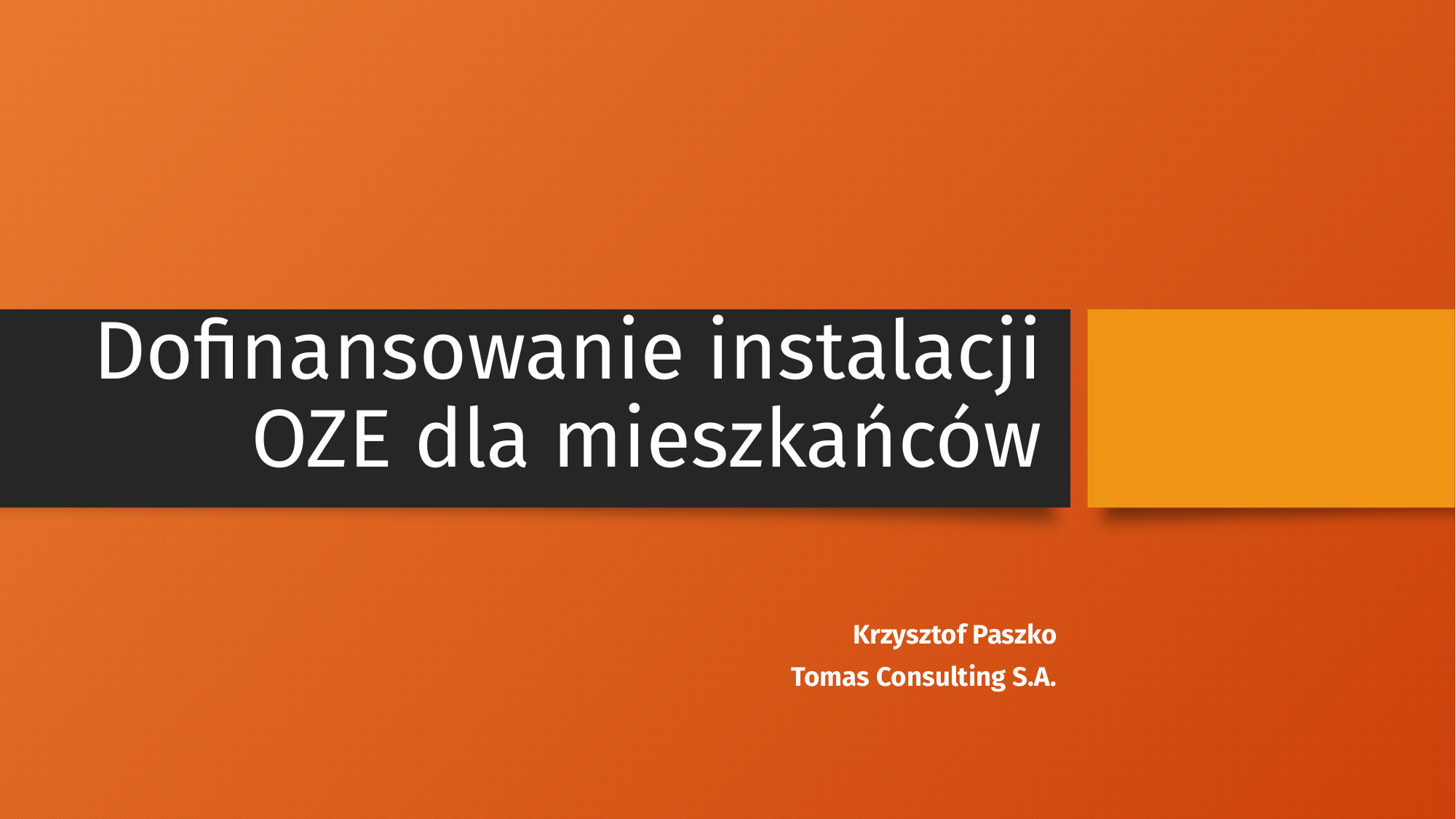

# Dofinansowanie instalacji OZE dla mieszkańców

Krzysztof Paszko
Tomas Consulting S.A.